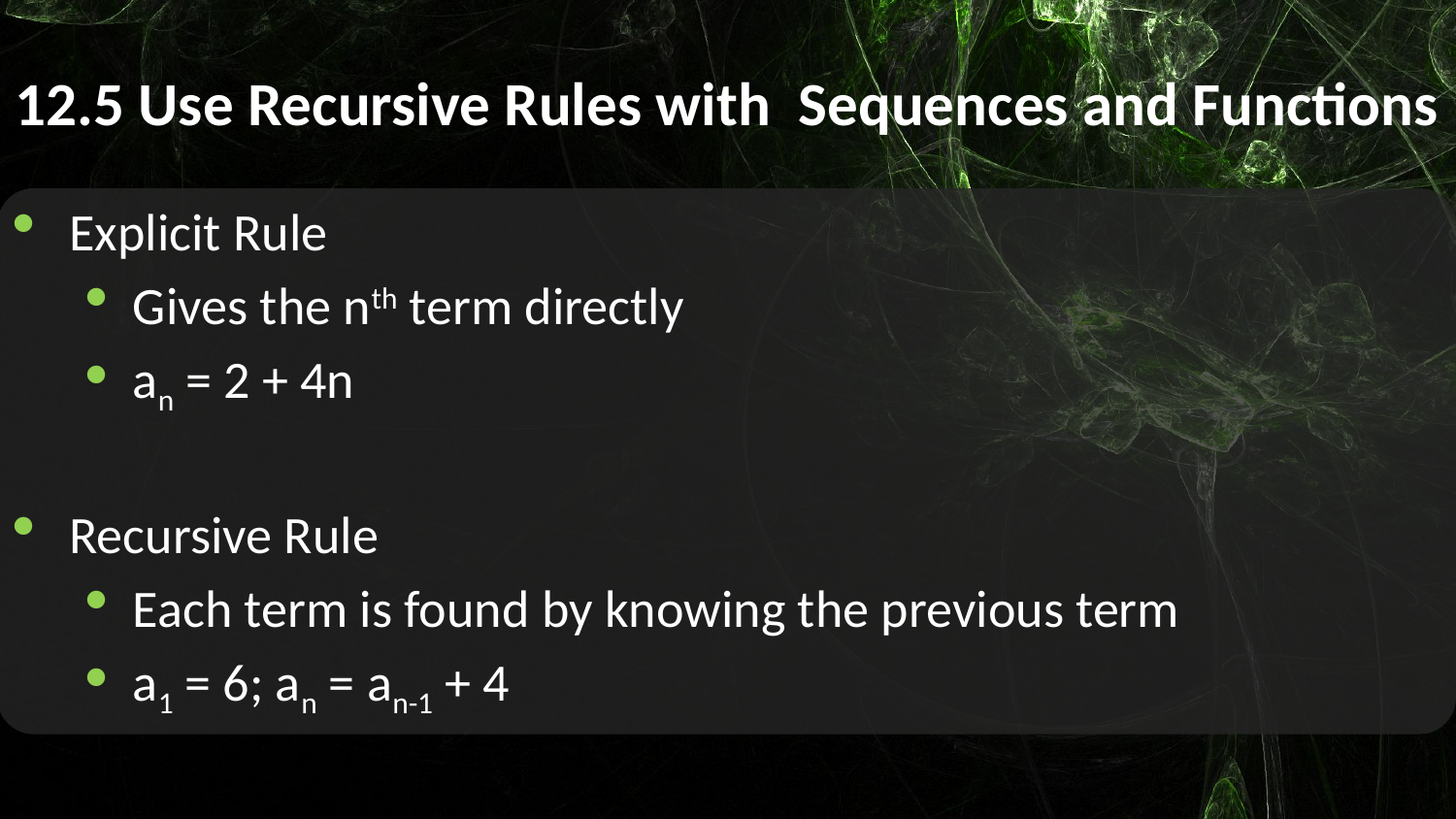

# 12.5 Use Recursive Rules with  Sequences and Functions
Explicit Rule
Gives the nth term directly
an = 2 + 4n

Recursive Rule
Each term is found by knowing the previous term
a1 = 6; an = an-1 + 4